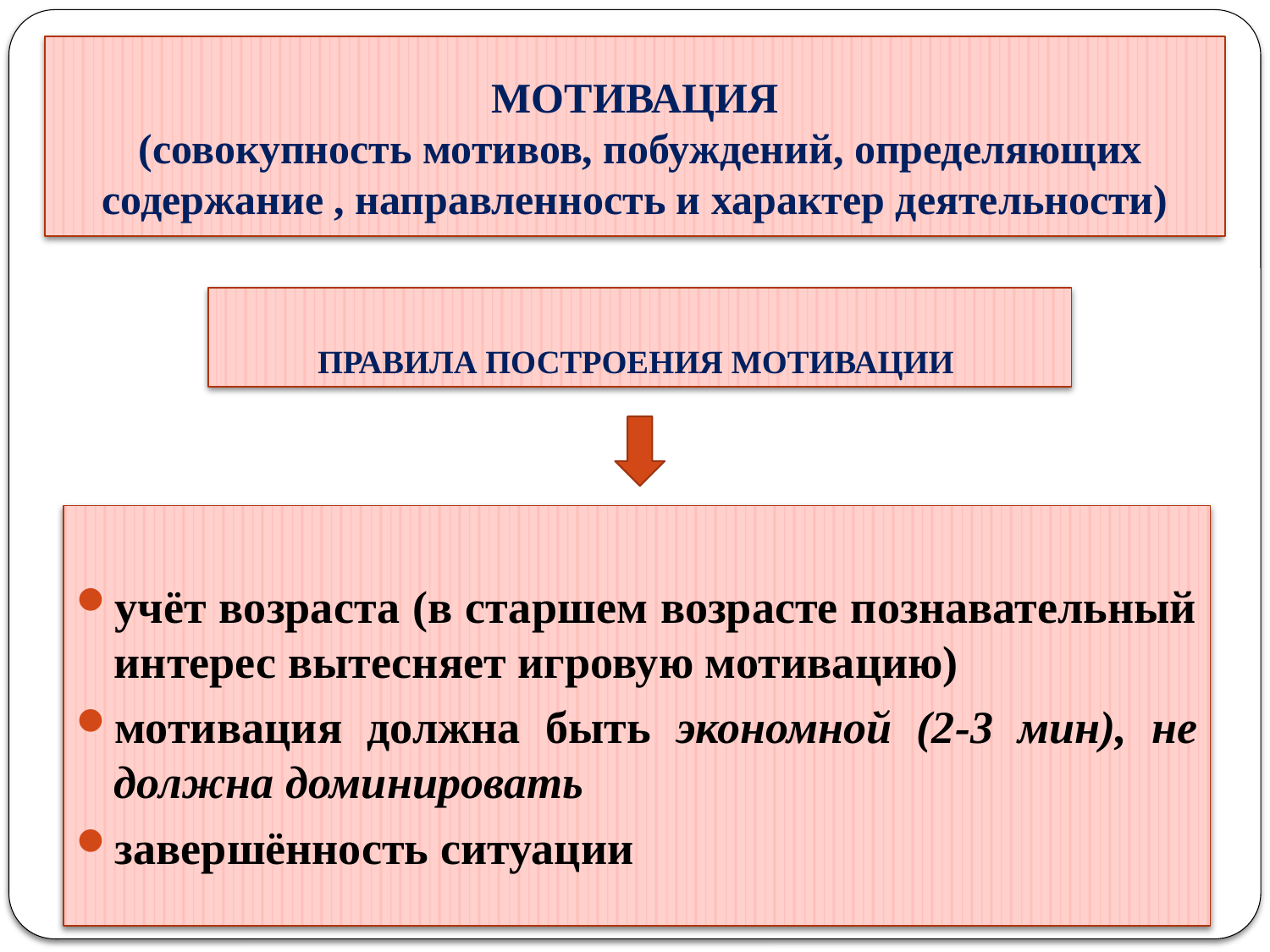

# МОТИВАЦИЯ (совокупность мотивов, побуждений, определяющих содержание , направленность и характер деятельности)

ПРАВИЛА ПОСТРОЕНИЯ МОТИВАЦИИ

учёт возраста (в старшем возрасте познавательный интерес вытесняет игровую мотивацию)
мотивация должна быть экономной (2-3 мин), не должна доминировать
завершённость ситуации